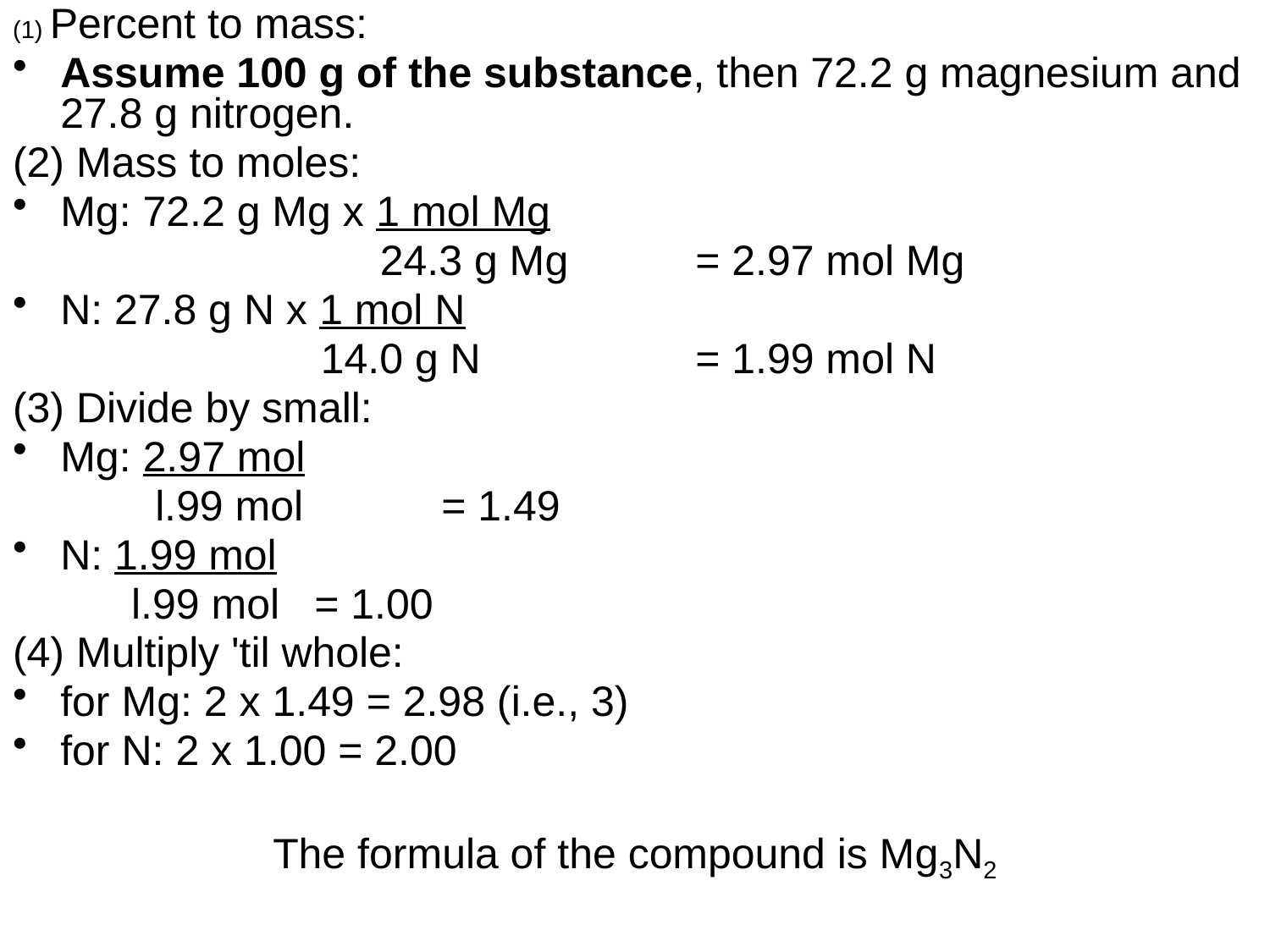

(1) Percent to mass:
Assume 100 g of the substance, then 72.2 g magnesium and 27.8 g nitrogen.
(2) Mass to moles:
Mg: 72.2 g Mg x 1 mol Mg
                               24.3 g Mg	= 2.97 mol Mg
N: 27.8 g N x 1 mol N
                          14.0 g N		= 1.99 mol N
(3) Divide by small:
Mg: 2.97 mol
	        l.99 mol 	= 1.49
N: 1.99 mol
	      l.99 mol 	= 1.00
(4) Multiply 'til whole:
for Mg: 2 x 1.49 = 2.98 (i.e., 3)
for N: 2 x 1.00 = 2.00

The formula of the compound is Mg3N2